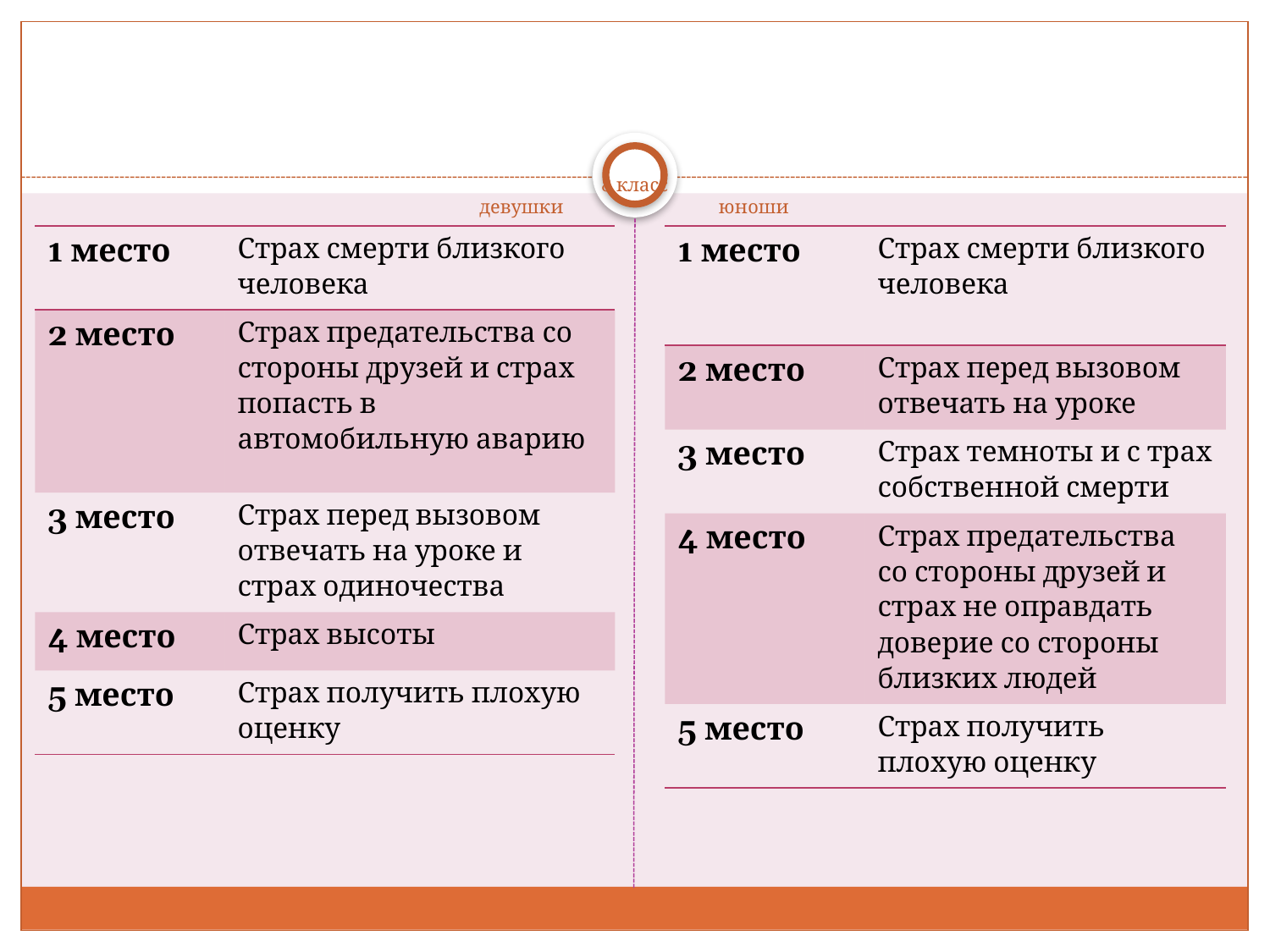

# 8 класс девушки                                   юноши
| 1 место | Страх смерти близкого человека |
| --- | --- |
| 2 место | Страх предательства со стороны друзей и страх попасть в автомобильную аварию |
| 3 место | Страх перед вызовом отвечать на уроке и страх одиночества |
| 4 место | Страх высоты |
| 5 место | Страх получить плохую оценку |
| 1 место | Страх смерти близкого человека |
| --- | --- |
| 2 место | Страх перед вызовом отвечать на уроке |
| 3 место | Страх темноты и с трах собственной смерти |
| 4 место | Страх предательства со стороны друзей и страх не оправдать доверие со стороны близких людей |
| 5 место | Страх получить плохую оценку |